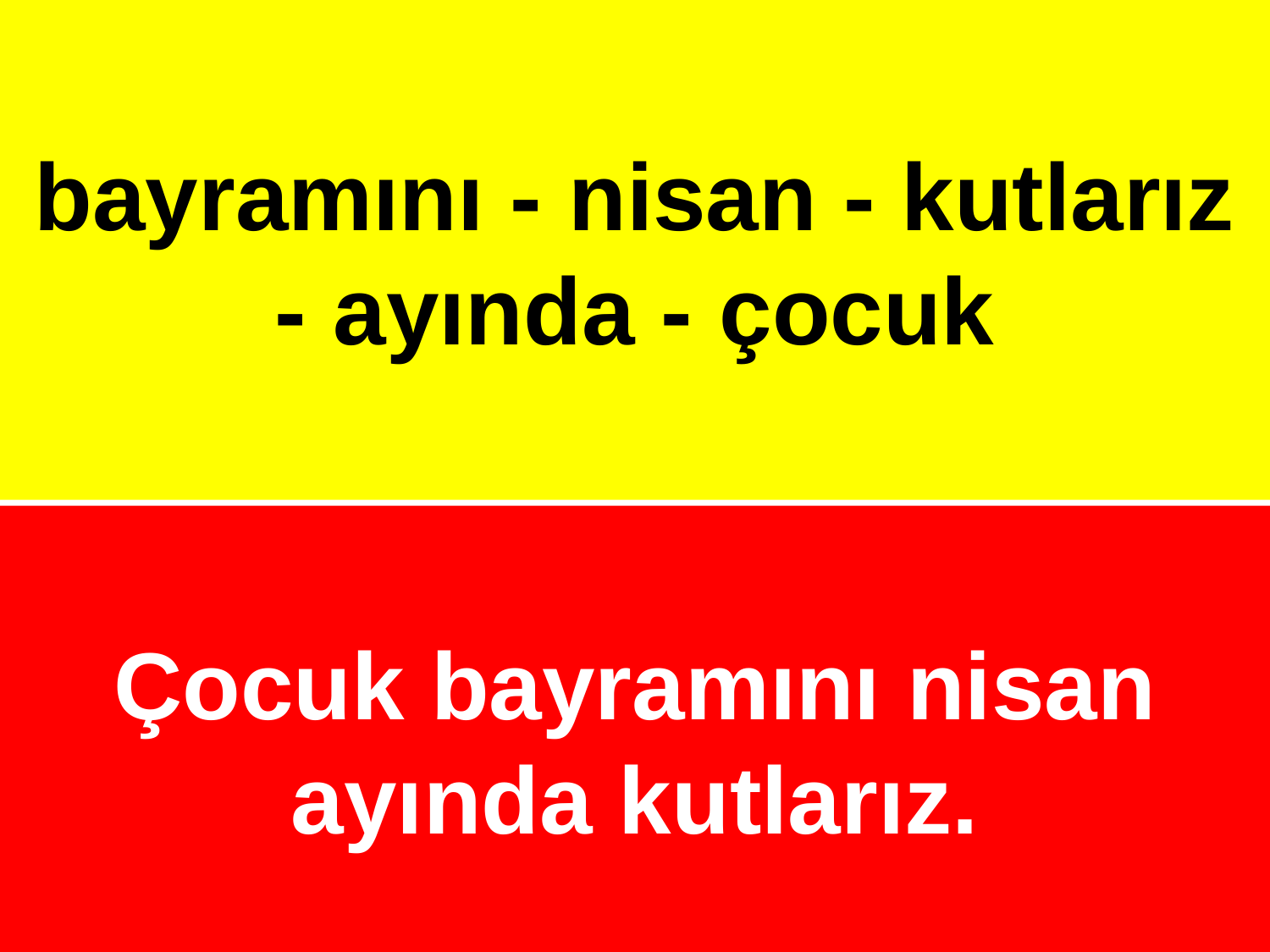

# bayramını - nisan - kutlarız - ayında - çocuk

Çocuk bayramını nisan ayında kutlarız.